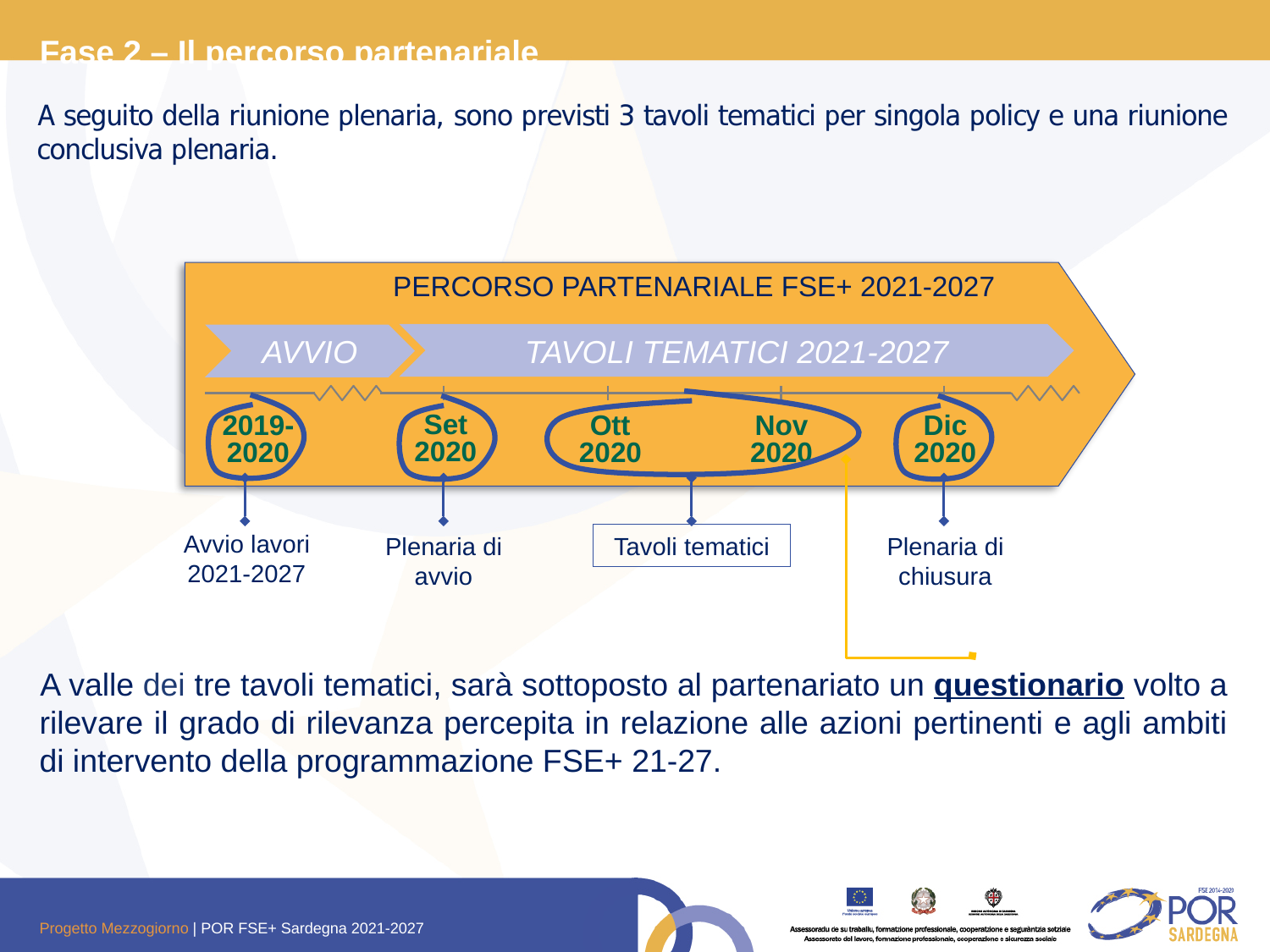

Fase 2 – Il percorso partenariale
A seguito della riunione plenaria, sono previsti 3 tavoli tematici per singola policy e una riunione conclusiva plenaria.
PERCORSO PARTENARIALE FSE+ 2021-2027

TAVOLI TEMATICI 2021-2027

AVVIO

Set
2020
2019-
2020
Ott
2020
Nov
2020
Dic
2020

Avvio lavori 2021-2027
Plenaria di avvio
Tavoli tematici
Plenaria di chiusura
A valle dei tre tavoli tematici, sarà sottoposto al partenariato un questionario volto a rilevare il grado di rilevanza percepita in relazione alle azioni pertinenti e agli ambiti di intervento della programmazione FSE+ 21-27.
Progetto Mezzogiorno | POR FSE+ Sardegna 2021-2027